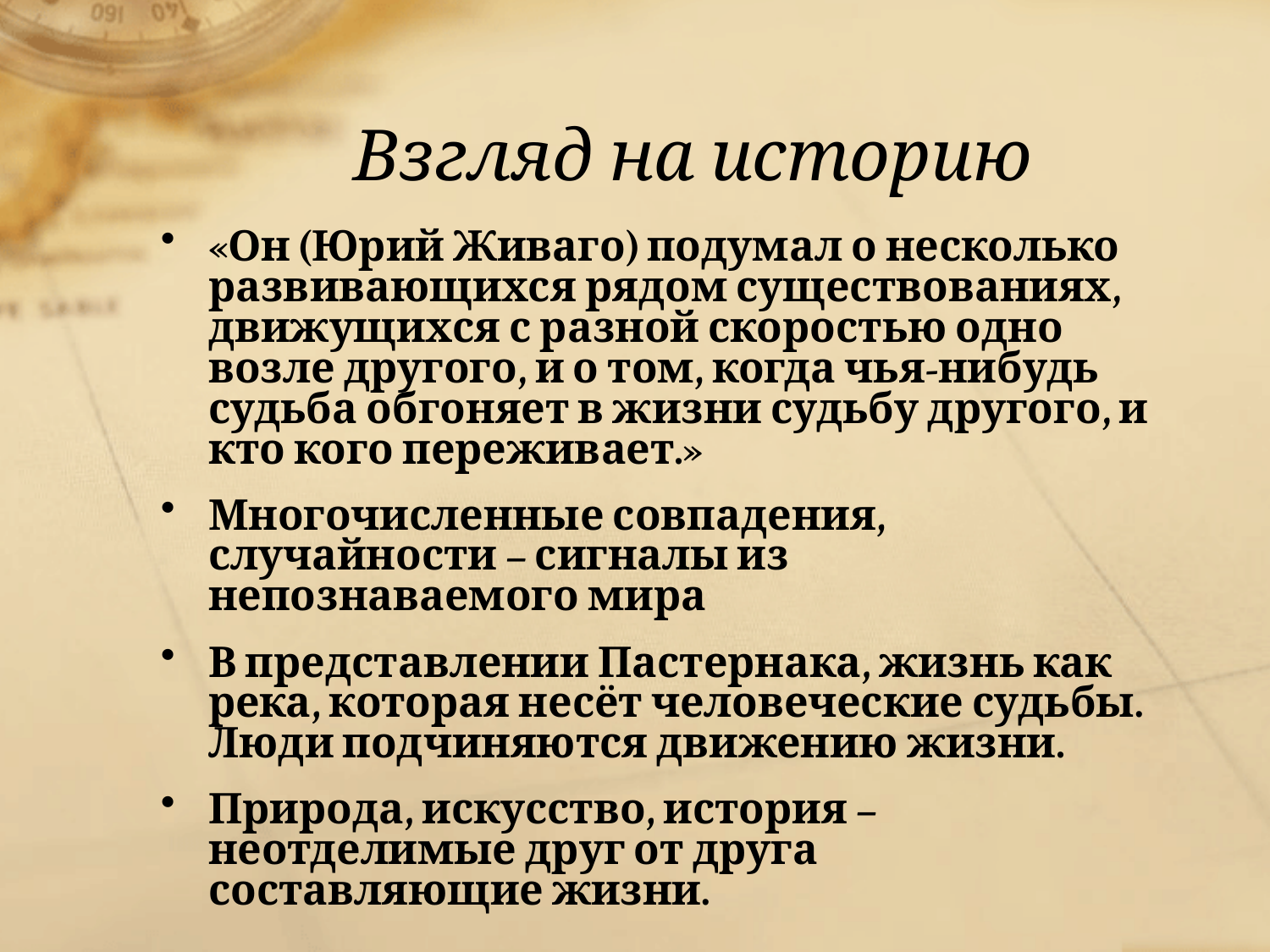

# Взгляд на историю
«Он (Юрий Живаго) подумал о несколько развивающихся рядом существованиях, движущихся с разной скоростью одно возле другого, и о том, когда чья-нибудь судьба обгоняет в жизни судьбу другого, и кто кого переживает.»
Многочисленные совпадения, случайности – сигналы из непознаваемого мира
В представлении Пастернака, жизнь как река, которая несёт человеческие судьбы. Люди подчиняются движению жизни.
Природа, искусство, история – неотделимые друг от друга составляющие жизни.